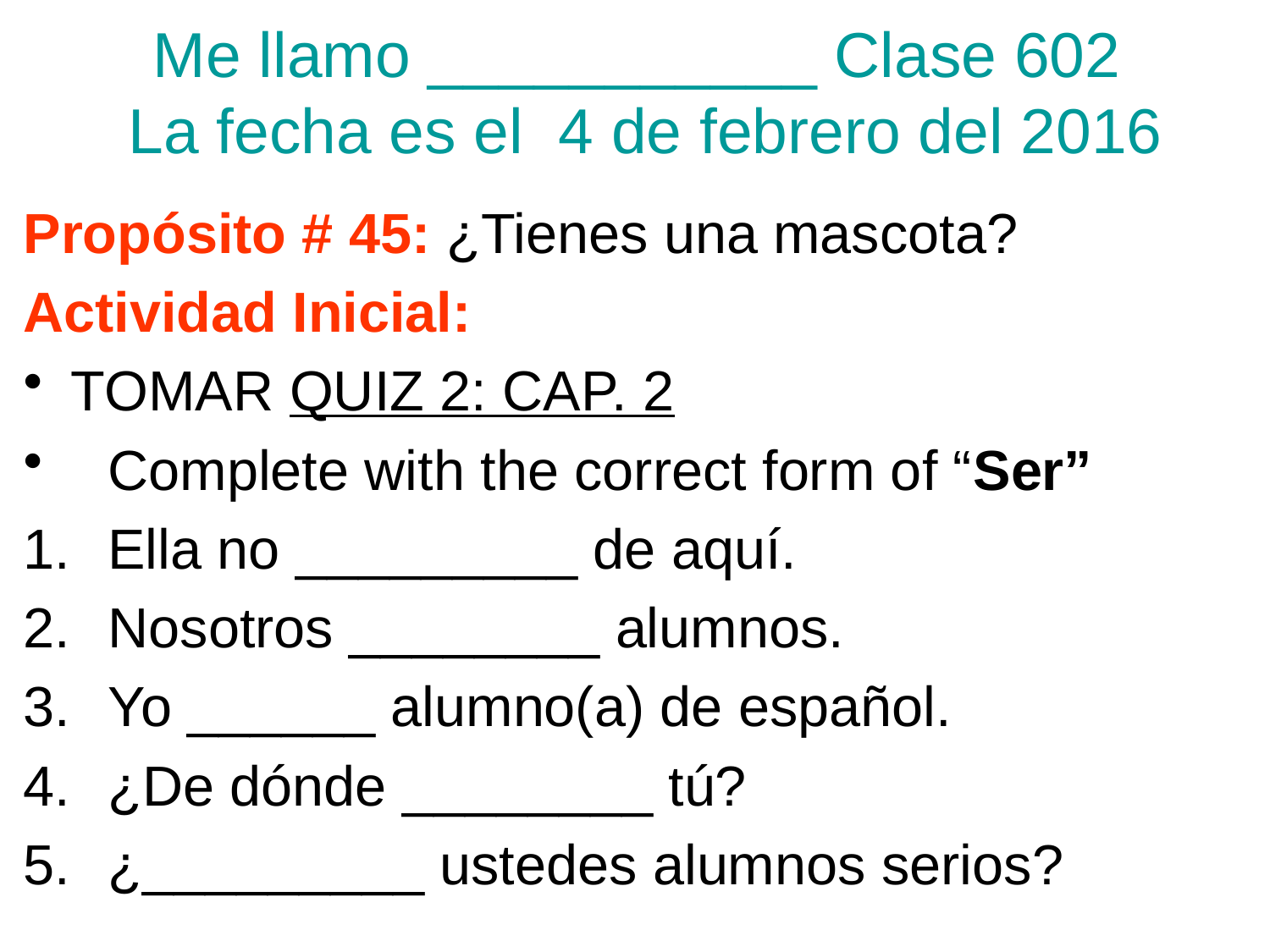

# Me llamo ___________ Clase 602 La fecha es el  4 de febrero del 2016
Propósito # 45: ¿Tienes una mascota?
Actividad Inicial:
TOMAR QUIZ 2: CAP. 2
Complete with the correct form of “Ser”
Ella no _________ de aquí.
Nosotros ________ alumnos.
Yo ______ alumno(a) de español.
¿De dónde ________ tú?
¿_________ ustedes alumnos serios?